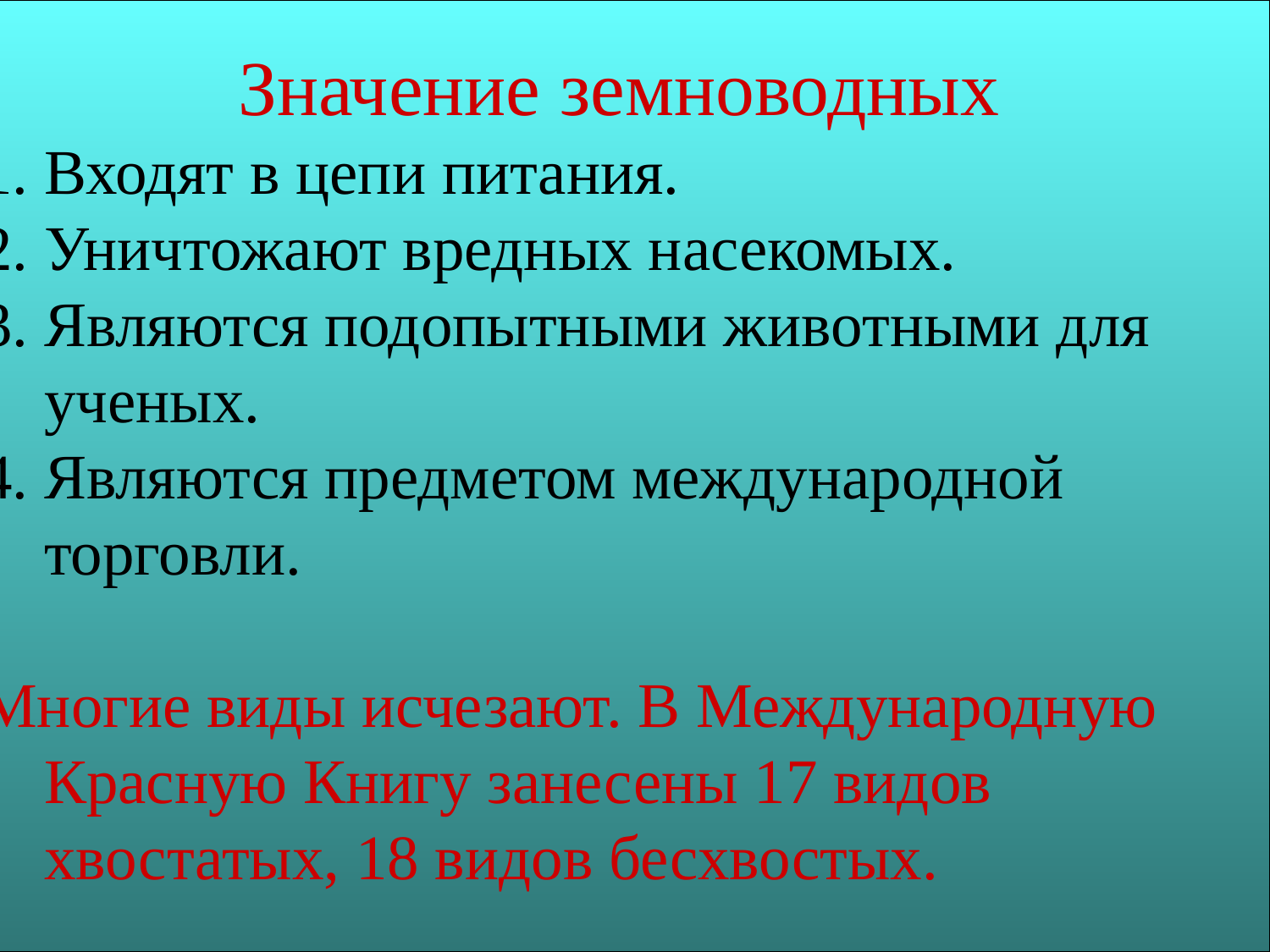

Значение земноводных
Входят в цепи питания.
Уничтожают вредных насекомых.
Являются подопытными животными для ученых.
Являются предметом международной торговли.

Многие виды исчезают. В Международную Красную Книгу занесены 17 видов хвостатых, 18 видов бесхвостых.